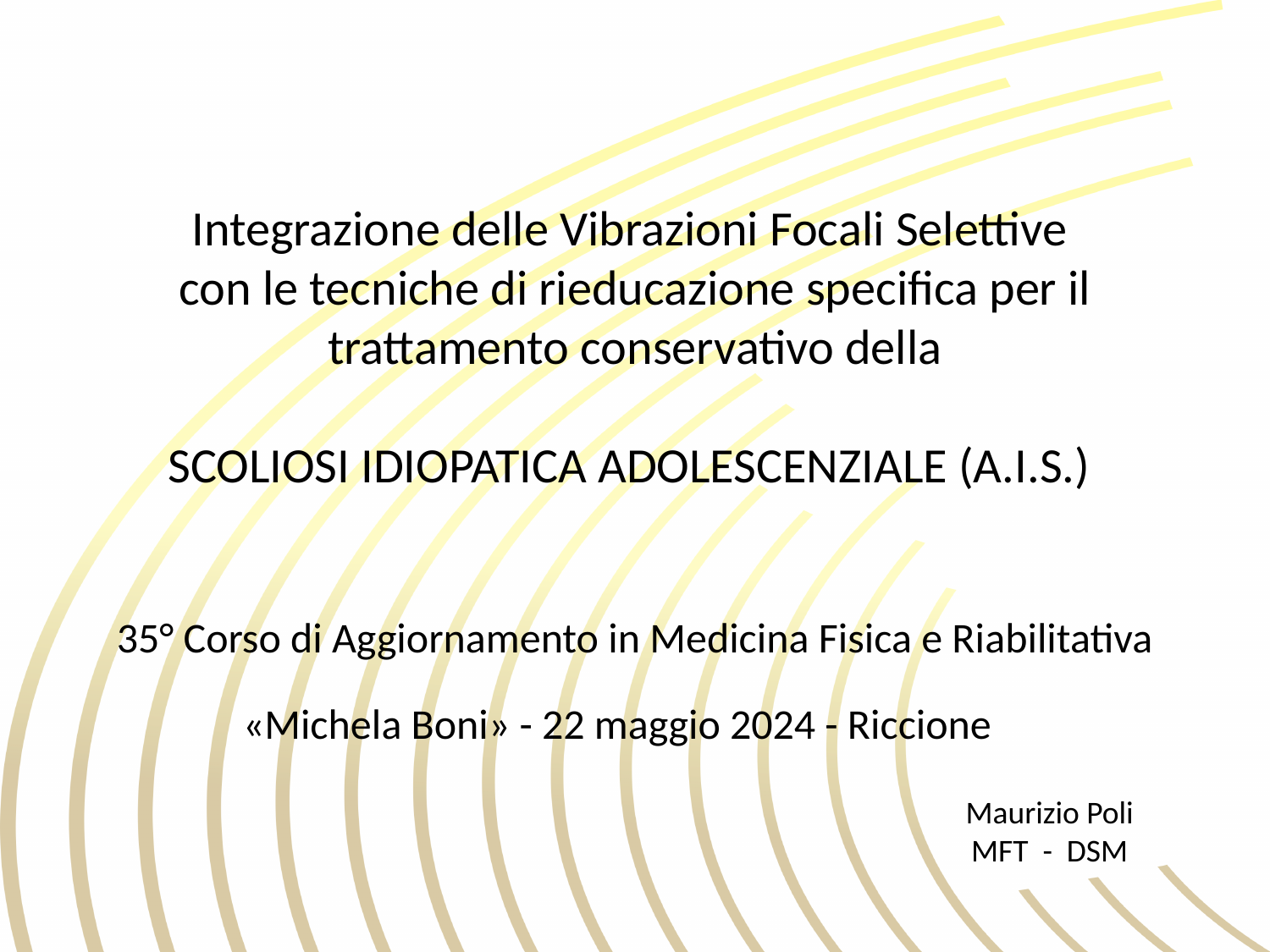

# Integrazione delle Vibrazioni Focali Selettive con le tecniche di rieducazione specifica per il trattamento conservativo della SCOLIOSI IDIOPATICA ADOLESCENZIALE (A.I.S.) 35° Corso di Aggiornamento in Medicina Fisica e Riabilitativa «Michela Boni» - 22 maggio 2024 - Riccione
Maurizio Poli
MFT  -  DSM